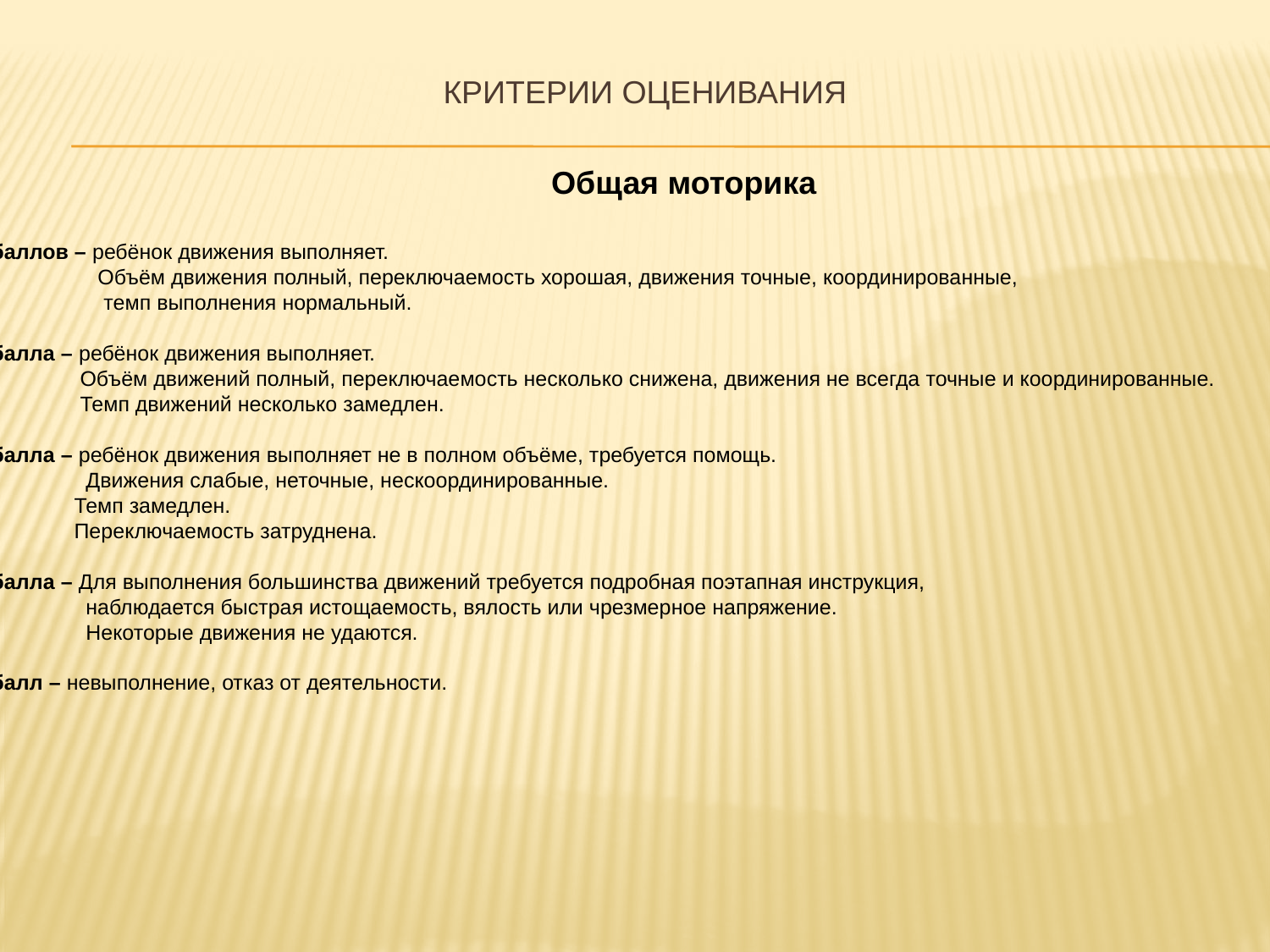

Общая моторика

5 баллов – ребёнок движения выполняет.
                     Объём движения полный, переключаемость хорошая, движения точные, координированные,
                      темп выполнения нормальный.

4 балла – ребёнок движения выполняет.
                  Объём движений полный, переключаемость несколько снижена, движения не всегда точные и координированные.
                  Темп движений несколько замедлен.

3 балла – ребёнок движения выполняет не в полном объёме, требуется помощь.
                   Движения слабые, неточные, нескоординированные.
                 Темп замедлен.
                 Переключаемость затруднена.

2 балла – Для выполнения большинства движений требуется подробная поэтапная инструкция,
                   наблюдается быстрая истощаемость, вялость или чрезмерное напряжение.
                   Некоторые движения не удаются.

1 балл – невыполнение, отказ от деятельности.
# КРИТЕРИИ ОЦЕНИВАНИЯ